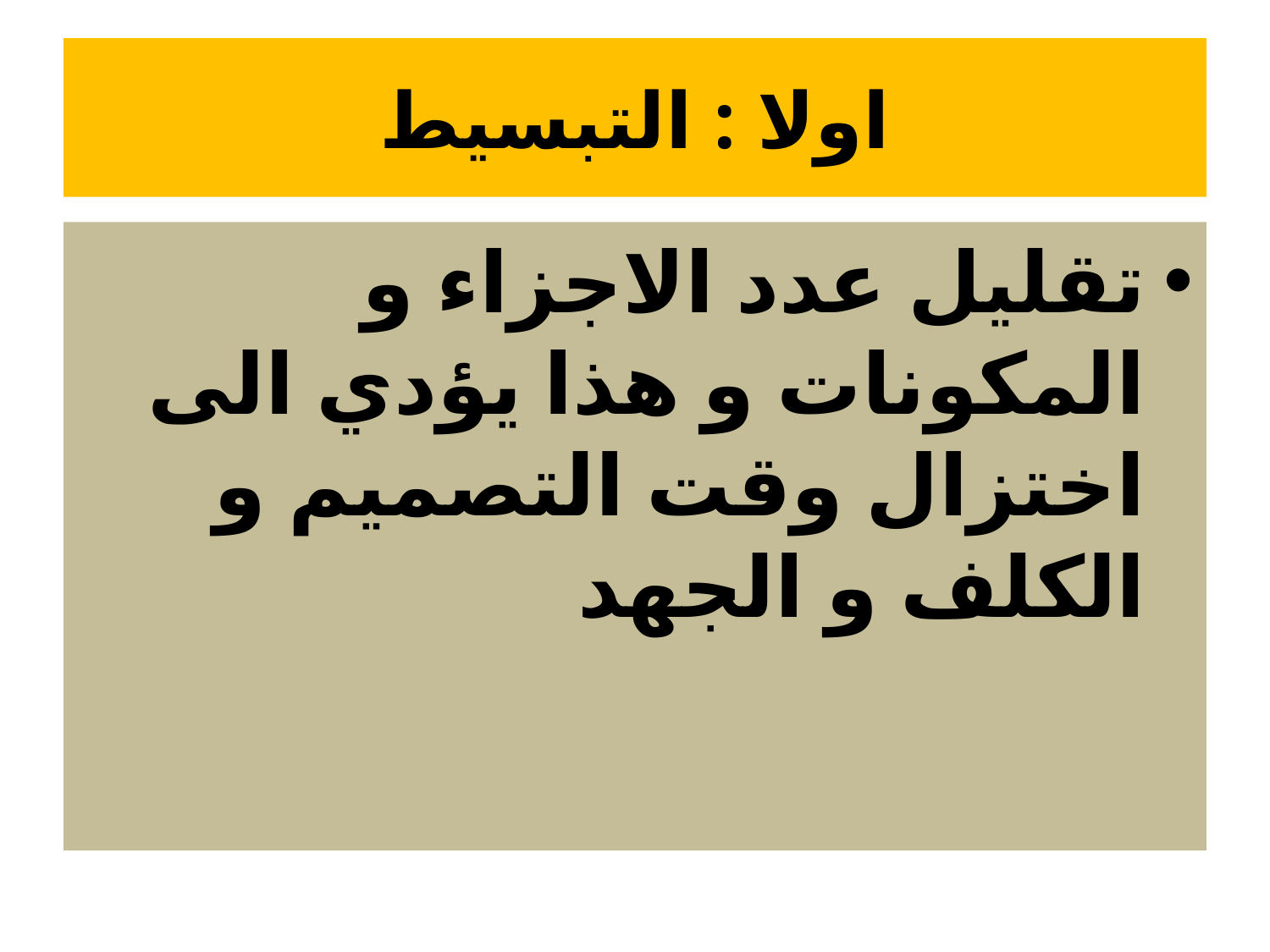

# اولا : التبسيط
تقليل عدد الاجزاء و المكونات و هذا يؤدي الى اختزال وقت التصميم و الكلف و الجهد